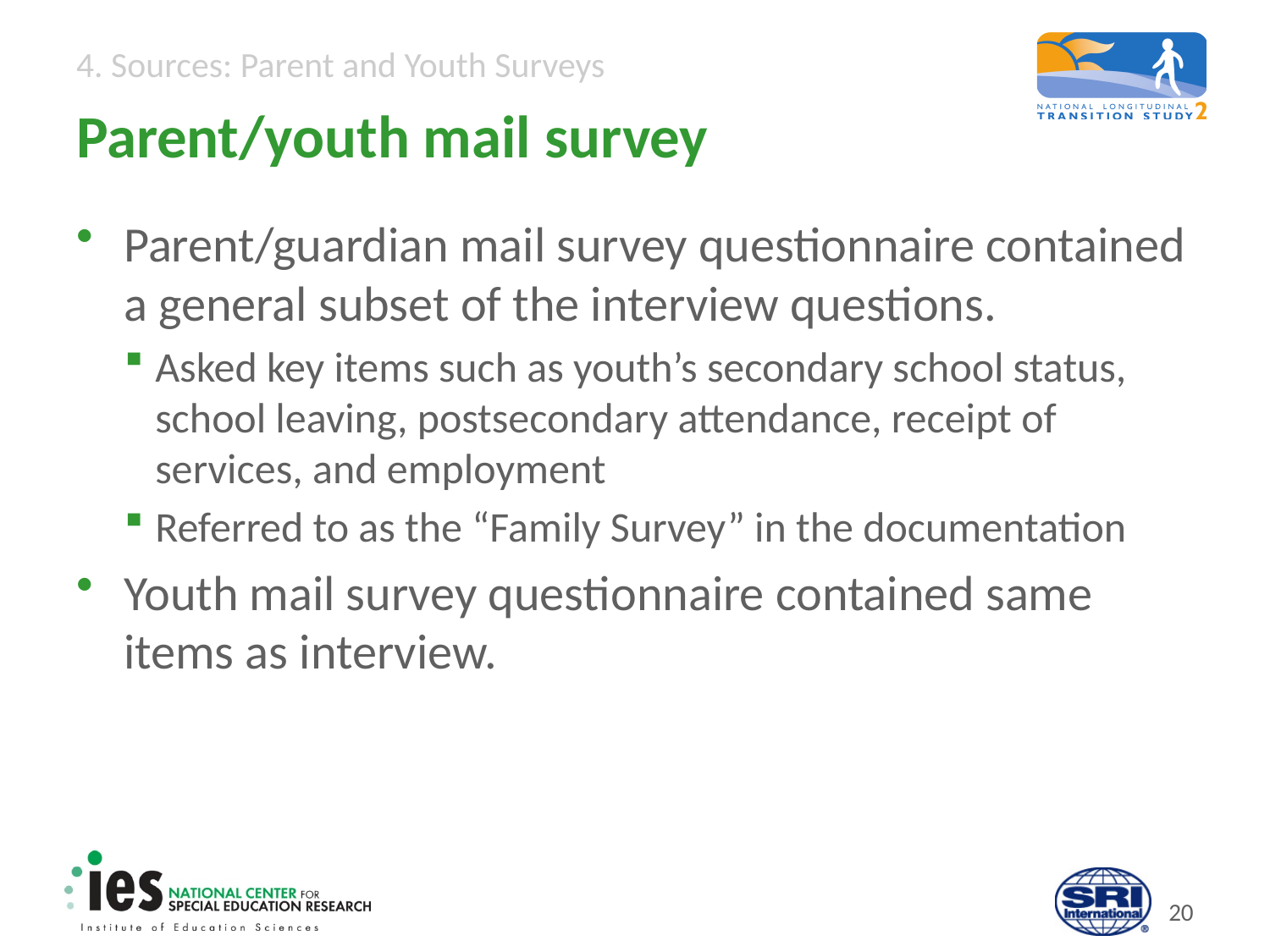

# Parent/youth mail survey
Parent/guardian mail survey questionnaire contained a general subset of the interview questions.
Asked key items such as youth’s secondary school status, school leaving, postsecondary attendance, receipt of services, and employment
Referred to as the “Family Survey” in the documentation
Youth mail survey questionnaire contained same items as interview.
20